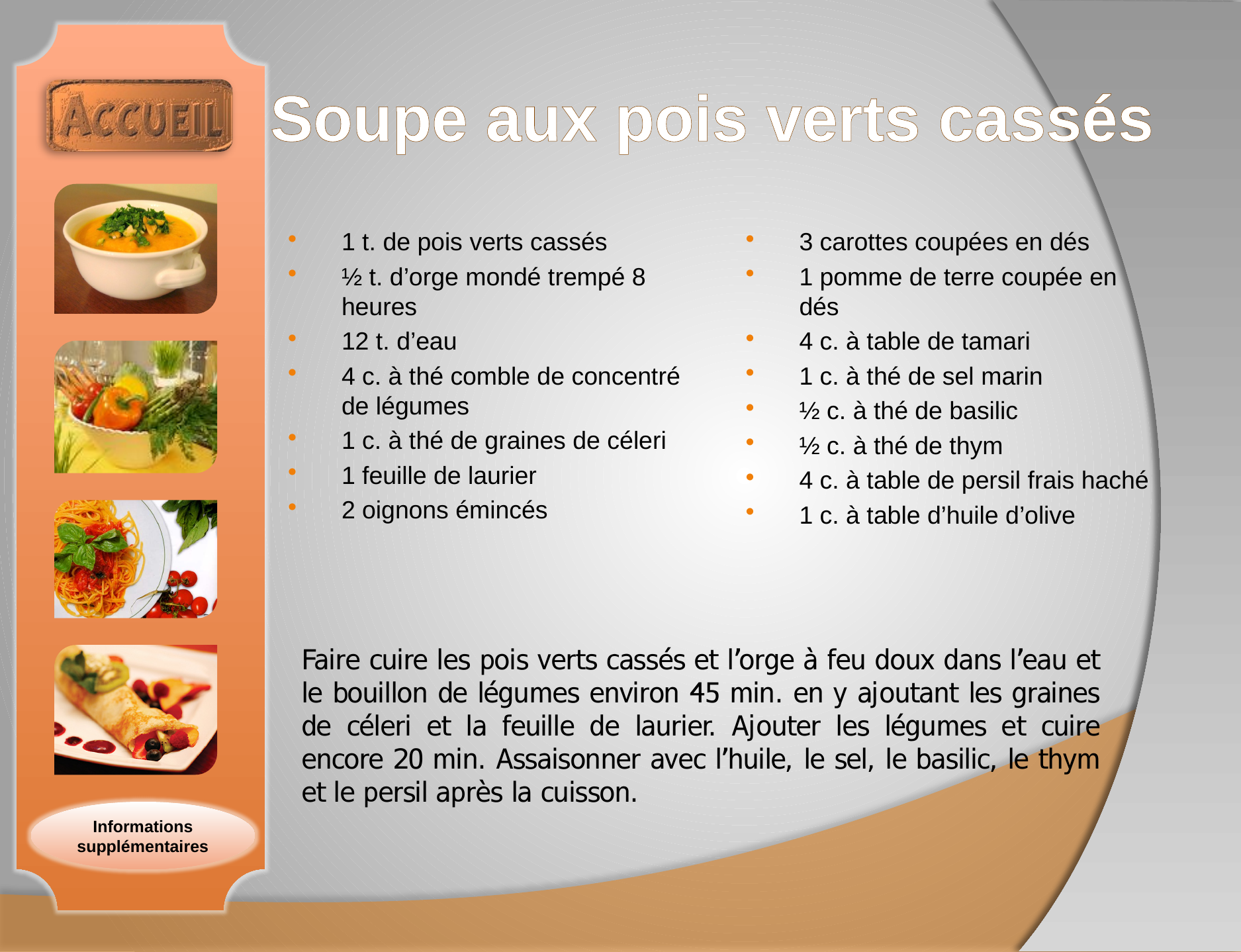

# Soupe aux pois verts cassés
1 t. de pois verts cassés
½ t. d’orge mondé trempé 8 heures
12 t. d’eau
4 c. à thé comble de concentré de légumes
1 c. à thé de graines de céleri
1 feuille de laurier
2 oignons émincés
3 carottes coupées en dés
1 pomme de terre coupée en dés
4 c. à table de tamari
1 c. à thé de sel marin
½ c. à thé de basilic
½ c. à thé de thym
4 c. à table de persil frais haché
1 c. à table d’huile d’olive
Faire cuire les pois verts cassés et l’orge à feu doux dans l’eau et le bouillon de légumes environ 45 min. en y ajoutant les graines de céleri et la feuille de laurier. Ajouter les légumes et cuire encore 20 min. Assaisonner avec l’huile, le sel, le basilic, le thym et le persil après la cuisson.